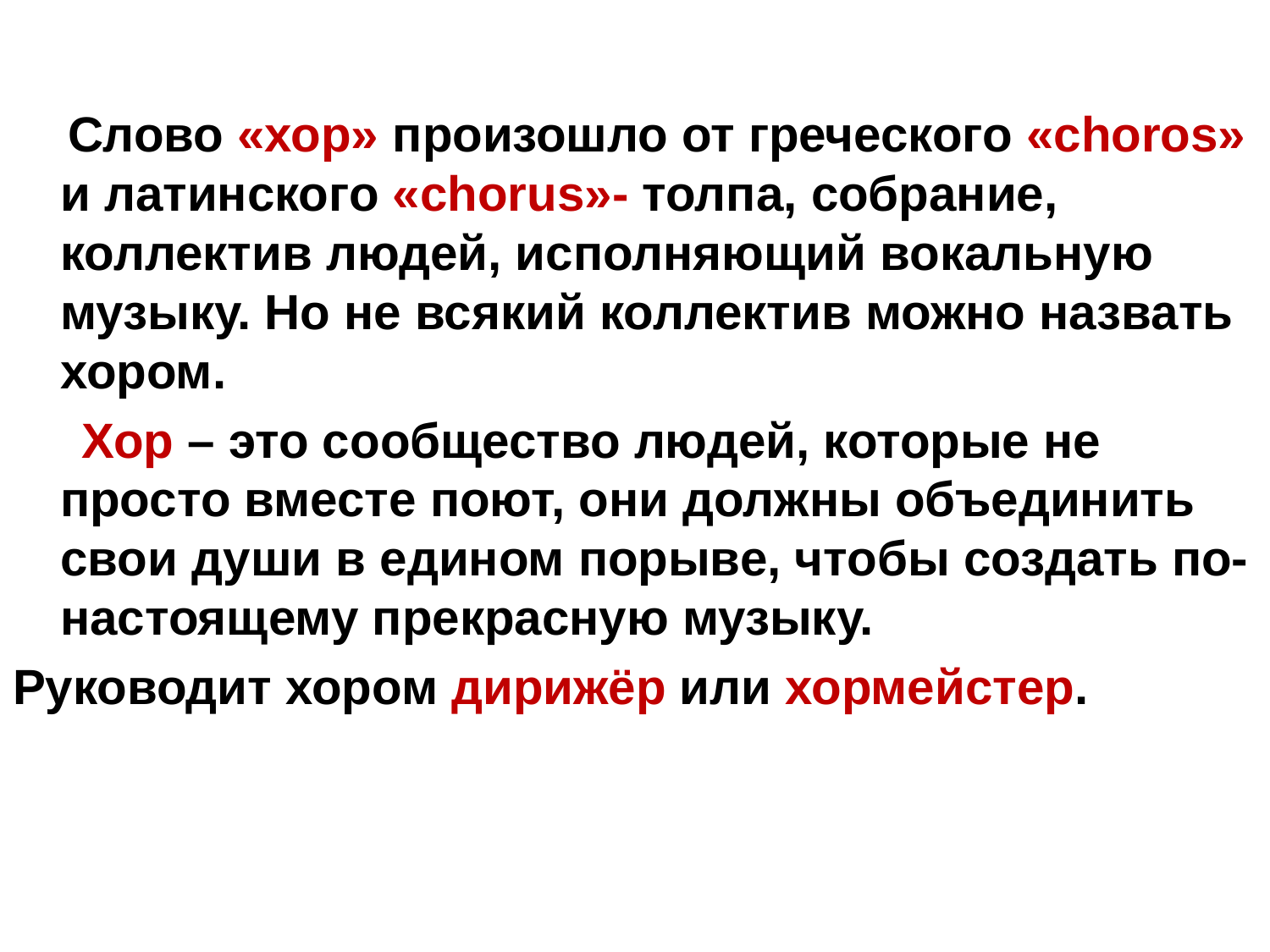

Слово «хор» произошло от греческого «choros» и латинского «chorus»- толпа, собрание, коллектив людей, исполняющий вокальную музыку. Но не всякий коллектив можно назвать хором.
     Хор – это сообщество людей, которые не просто вместе поют, они должны объединить свои души в едином порыве, чтобы создать по-настоящему прекрасную музыку.
Руководит хором дирижёр или хормейстер.